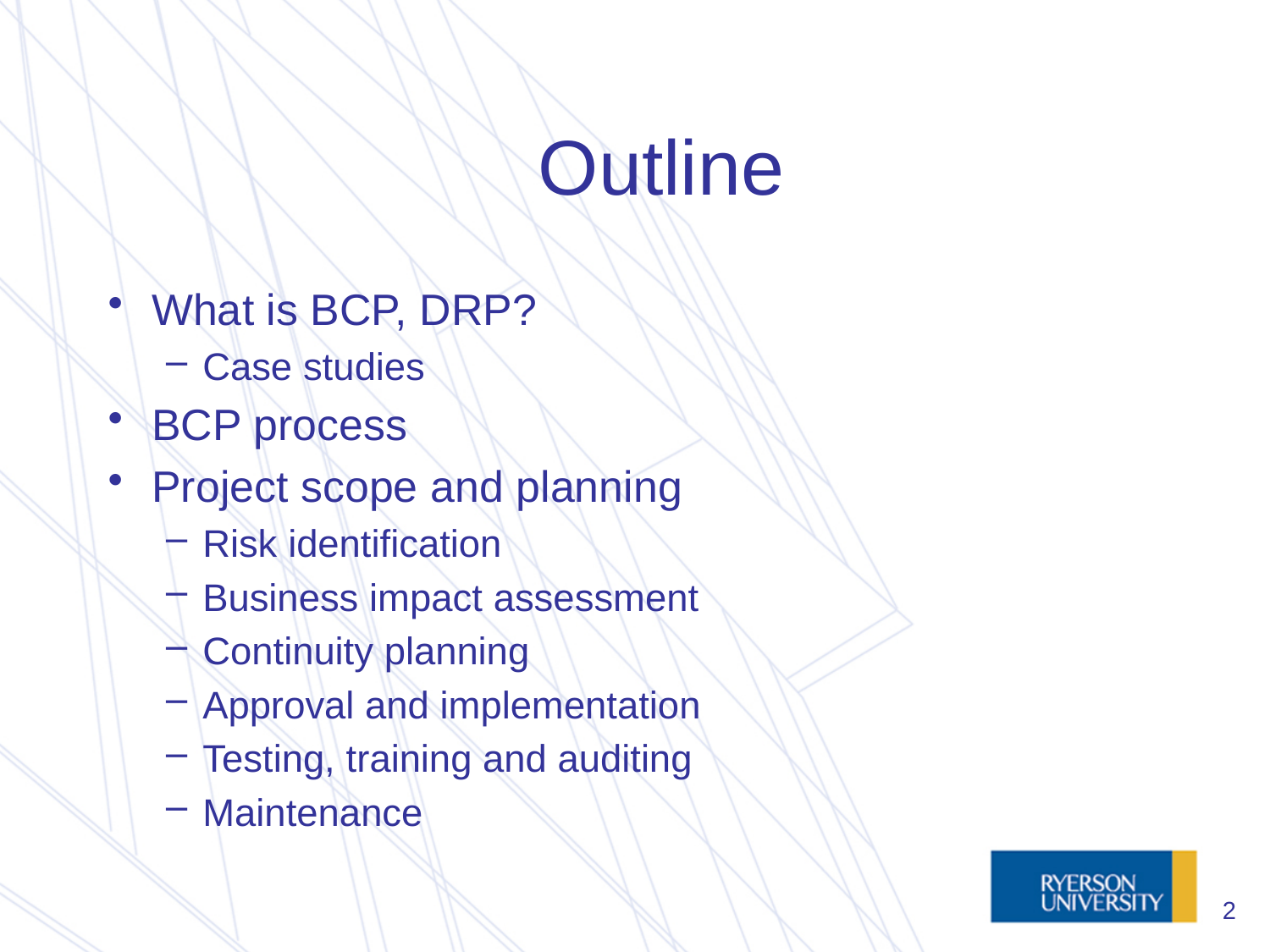

# Outline
What is BCP, DRP?
Case studies
BCP process
Project scope and planning
Risk identification
Business impact assessment
Continuity planning
Approval and implementation
Testing, training and auditing
Maintenance

2